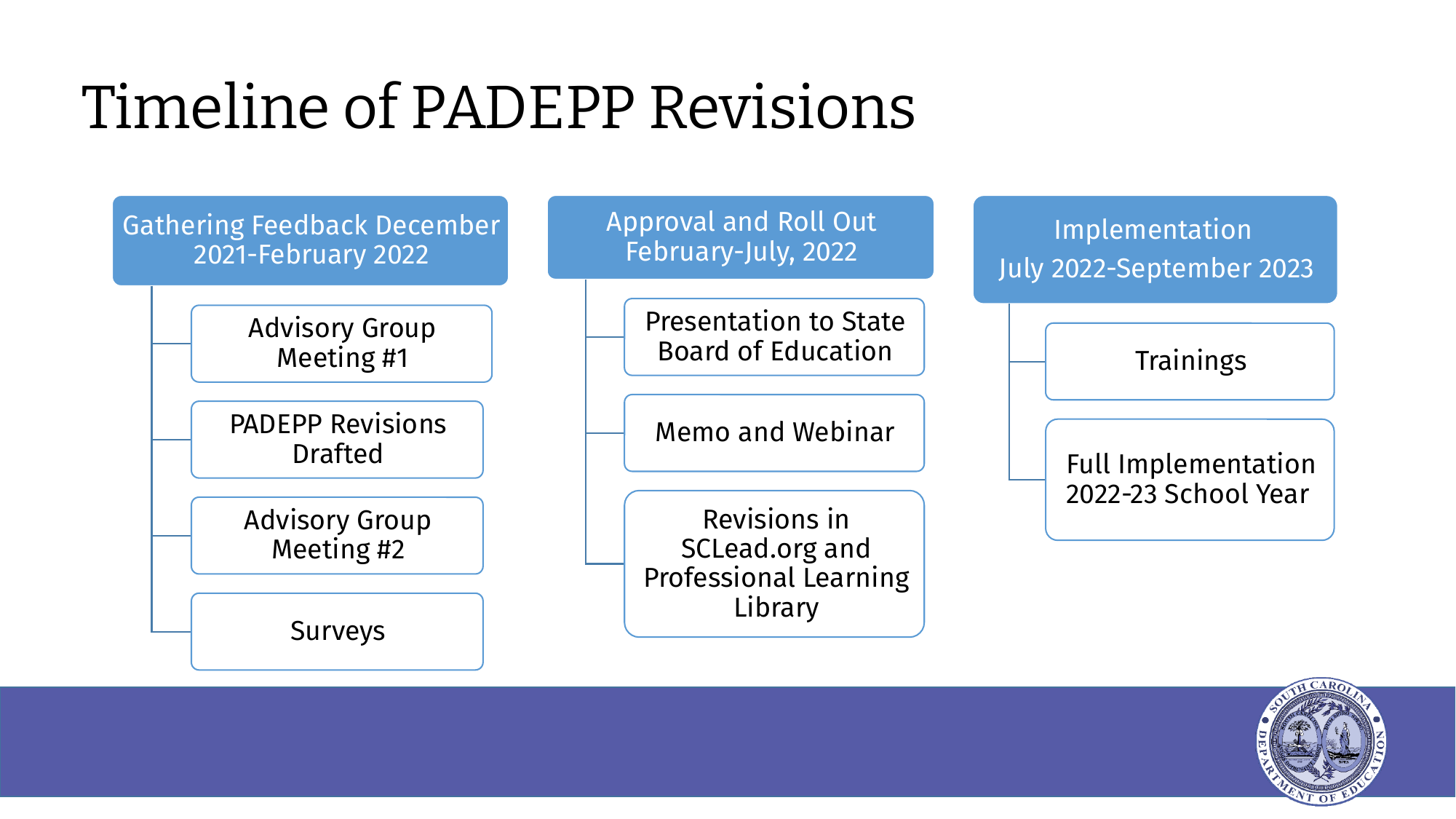

# Timeline of PADEPP Revisions
Gathering Feedback December 2021-February 2022
Advisory Group Meeting #1
PADEPP Revisions Drafted
Advisory Group Meeting #2
Surveys
Approval and Roll Out February-July, 2022
Presentation to State Board of Education
Memo and Webinar
Revisions in SCLead.org and Professional Learning Library
Implementation
July 2022-September 2023
Trainings
Full Implementation 2022-23 School Year